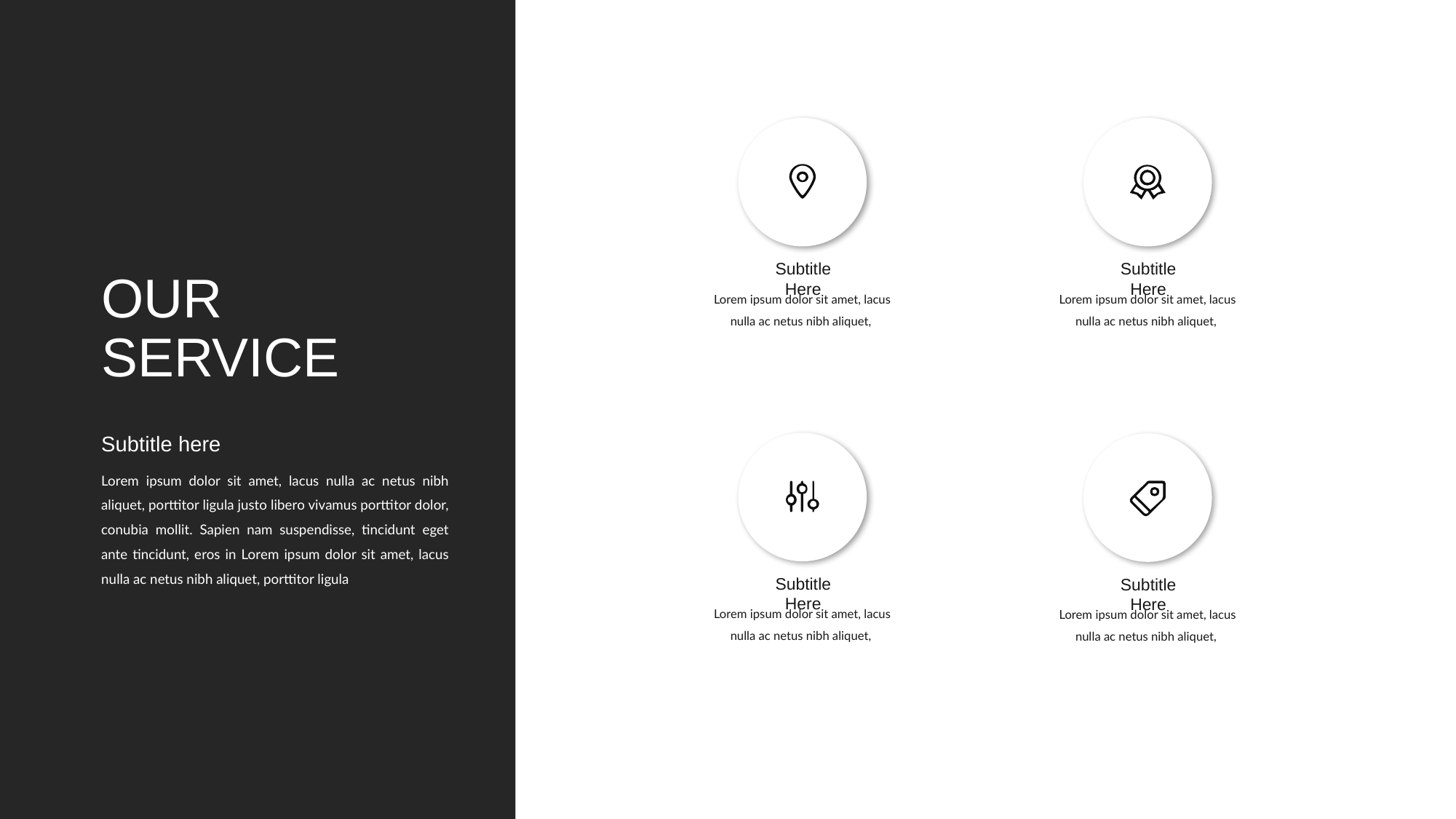

Subtitle Here
Lorem ipsum dolor sit amet, lacus nulla ac netus nibh aliquet,

Subtitle Here
Lorem ipsum dolor sit amet, lacus nulla ac netus nibh aliquet,

OUR SERVICE
Subtitle here

Subtitle Here
Lorem ipsum dolor sit amet, lacus nulla ac netus nibh aliquet,

Subtitle Here
Lorem ipsum dolor sit amet, lacus nulla ac netus nibh aliquet,

Lorem ipsum dolor sit amet, lacus nulla ac netus nibh aliquet, porttitor ligula justo libero vivamus porttitor dolor, conubia mollit. Sapien nam suspendisse, tincidunt eget ante tincidunt, eros in Lorem ipsum dolor sit amet, lacus nulla ac netus nibh aliquet, porttitor ligula